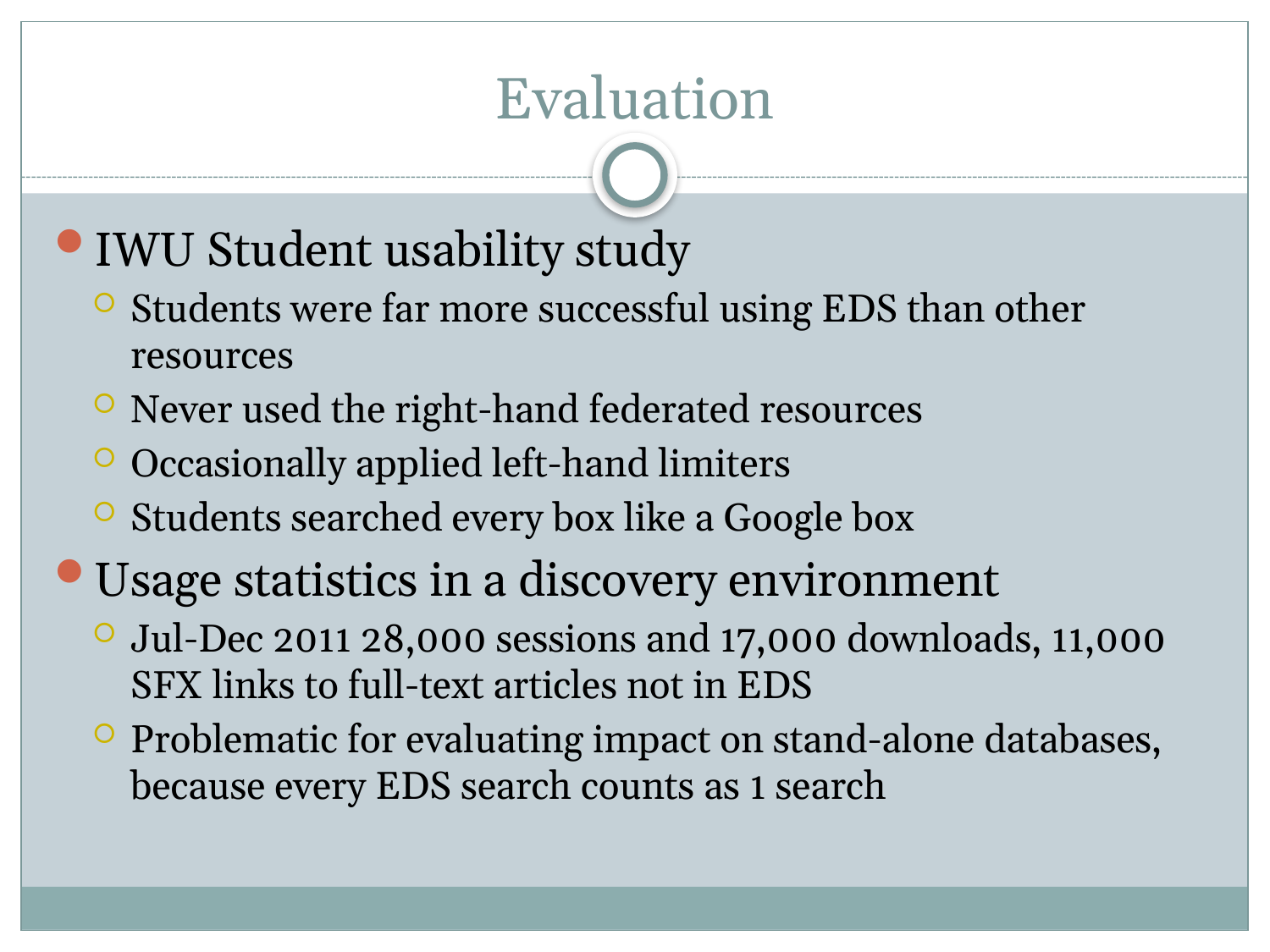

# Evaluation
IWU Student usability study
Students were far more successful using EDS than other resources
Never used the right-hand federated resources
Occasionally applied left-hand limiters
Students searched every box like a Google box
Usage statistics in a discovery environment
Jul-Dec 2011 28,000 sessions and 17,000 downloads, 11,000 SFX links to full-text articles not in EDS
Problematic for evaluating impact on stand-alone databases, because every EDS search counts as 1 search